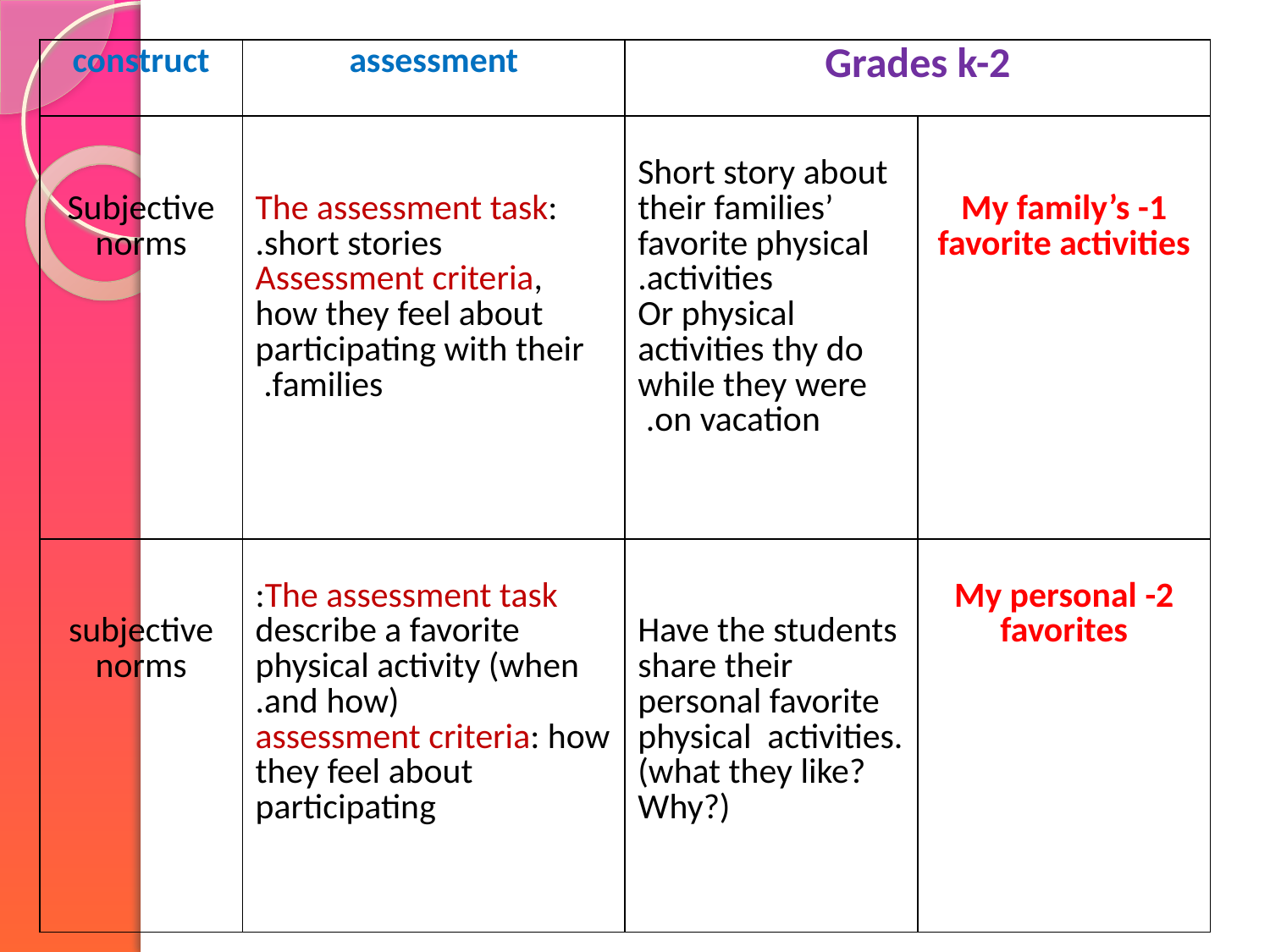

| construct | assessment | Grades k-2 |  |
| --- | --- | --- | --- |
| Subjective norms | The assessment task: short stories. Assessment criteria, how they feel about participating with their families. | Short story about their families’ favorite physical activities. Or physical activities thy do while they were on vacation. | 1- My family’s favorite activities |
| subjective norms | The assessment task: describe a favorite physical activity (when and how). assessment criteria: how they feel about participating | Have the students share their personal favorite physical activities. (what they like? Why?) | 2- My personal favorites |